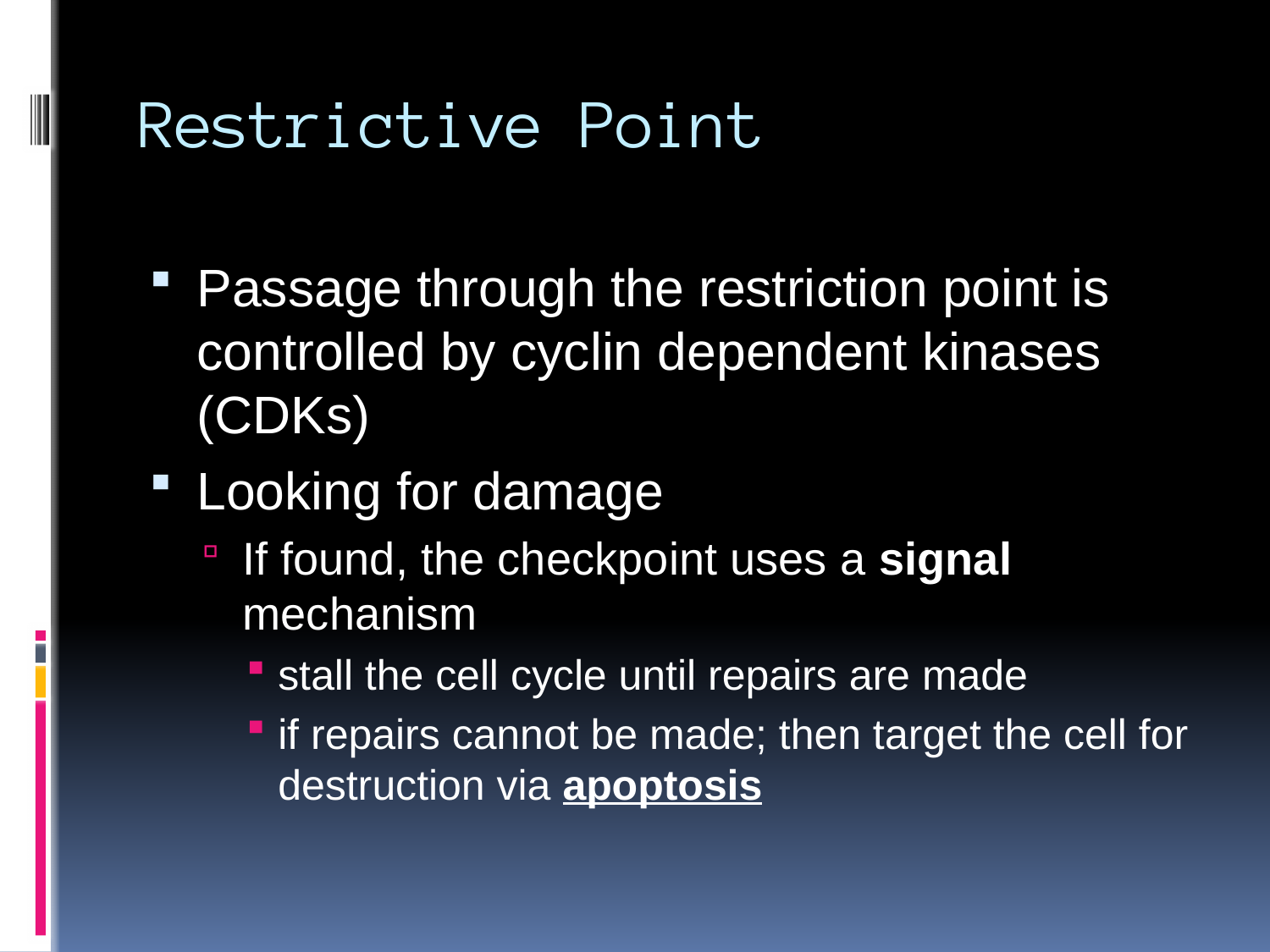

# Restrictive Point
Passage through the restriction point is controlled by cyclin dependent kinases (CDKs)
Looking for damage
If found, the checkpoint uses a signal mechanism
stall the cell cycle until repairs are made
if repairs cannot be made; then target the cell for destruction via apoptosis